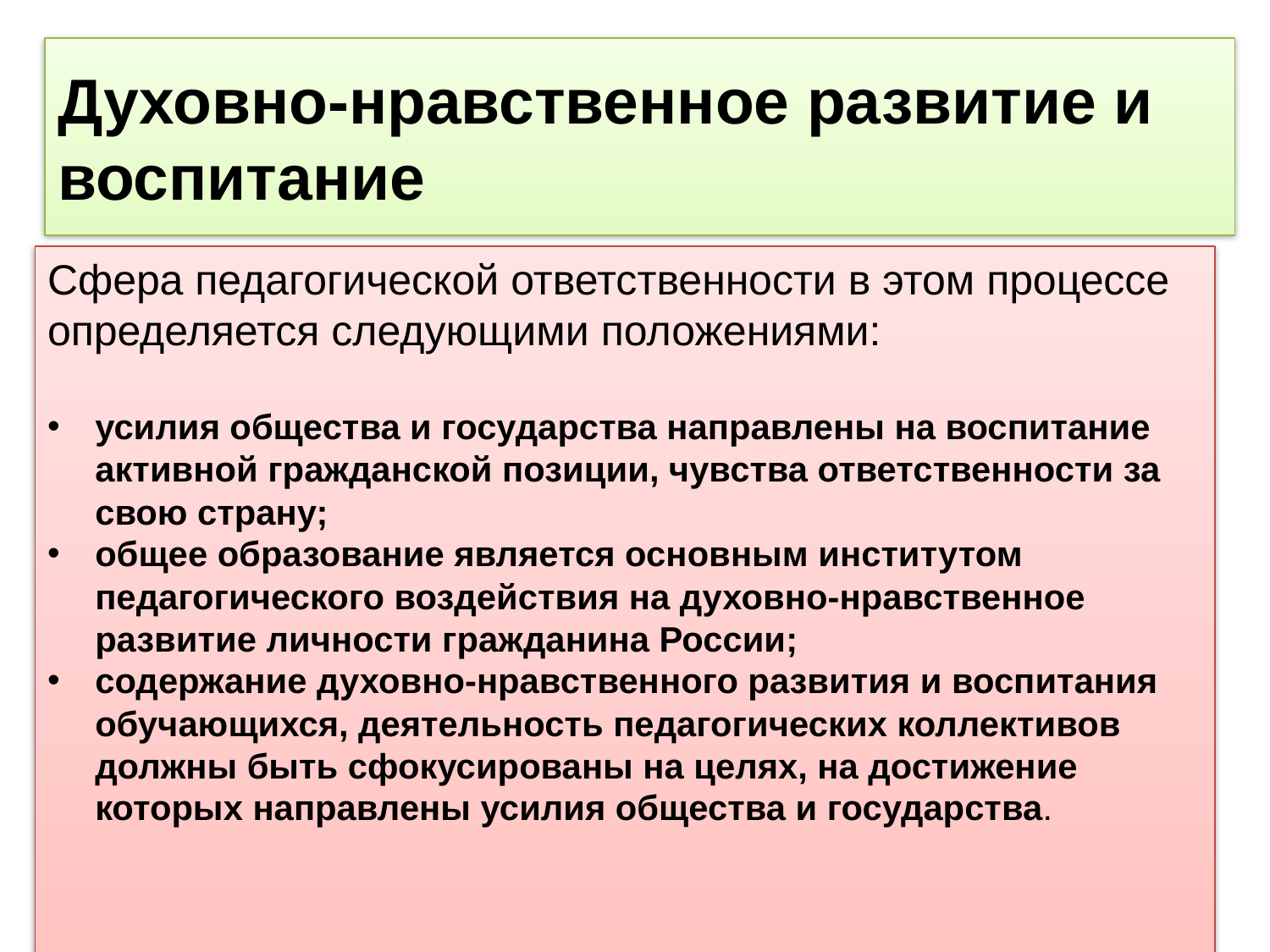

# Духовно-нравственное развитие и воспитание
Сфера педагогической ответственности в этом процессе определяется следующими положениями:

усилия общества и государства направлены на воспитание  активной гражданской позиции, чувства ответственности за свою страну;
общее образование является основным институтом педагогического воздействия на духовно-нравственное развитие личности гражданина России;
содержание духовно-нравственного развития и воспитания обучающихся, деятельность педагогических коллективов должны быть сфокусированы на целях, на достижение которых направлены усилия общества и государства.